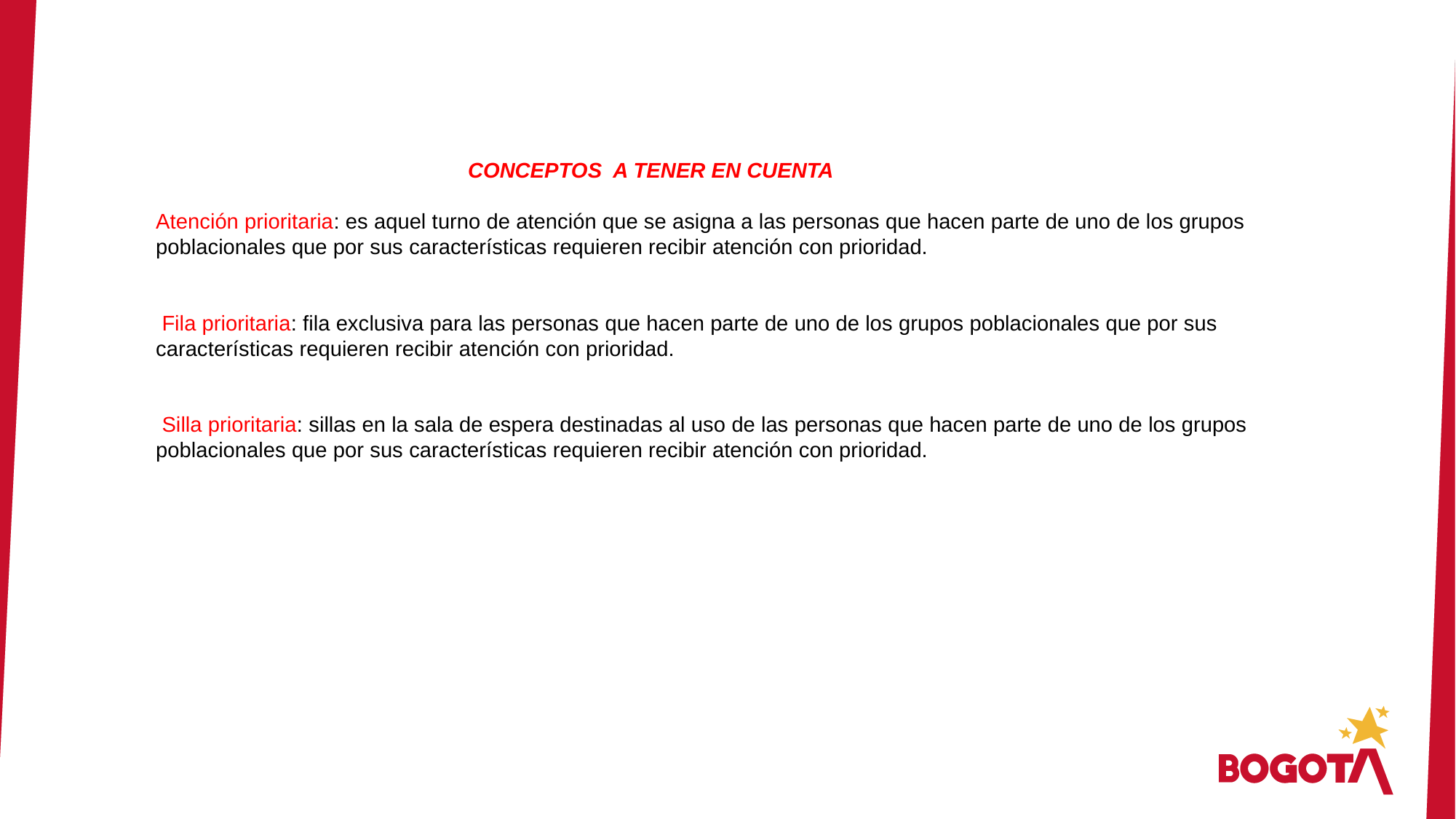

CONCEPTOS  A TENER EN CUENTA

Atención prioritaria: es aquel turno de atención que se asigna a las personas que hacen parte de uno de los grupos poblacionales que por sus características requieren recibir atención con prioridad.

 Fila prioritaria: fila exclusiva para las personas que hacen parte de uno de los grupos poblacionales que por sus características requieren recibir atención con prioridad.

 Silla prioritaria: sillas en la sala de espera destinadas al uso de las personas que hacen parte de uno de los grupos poblacionales que por sus características requieren recibir atención con prioridad.